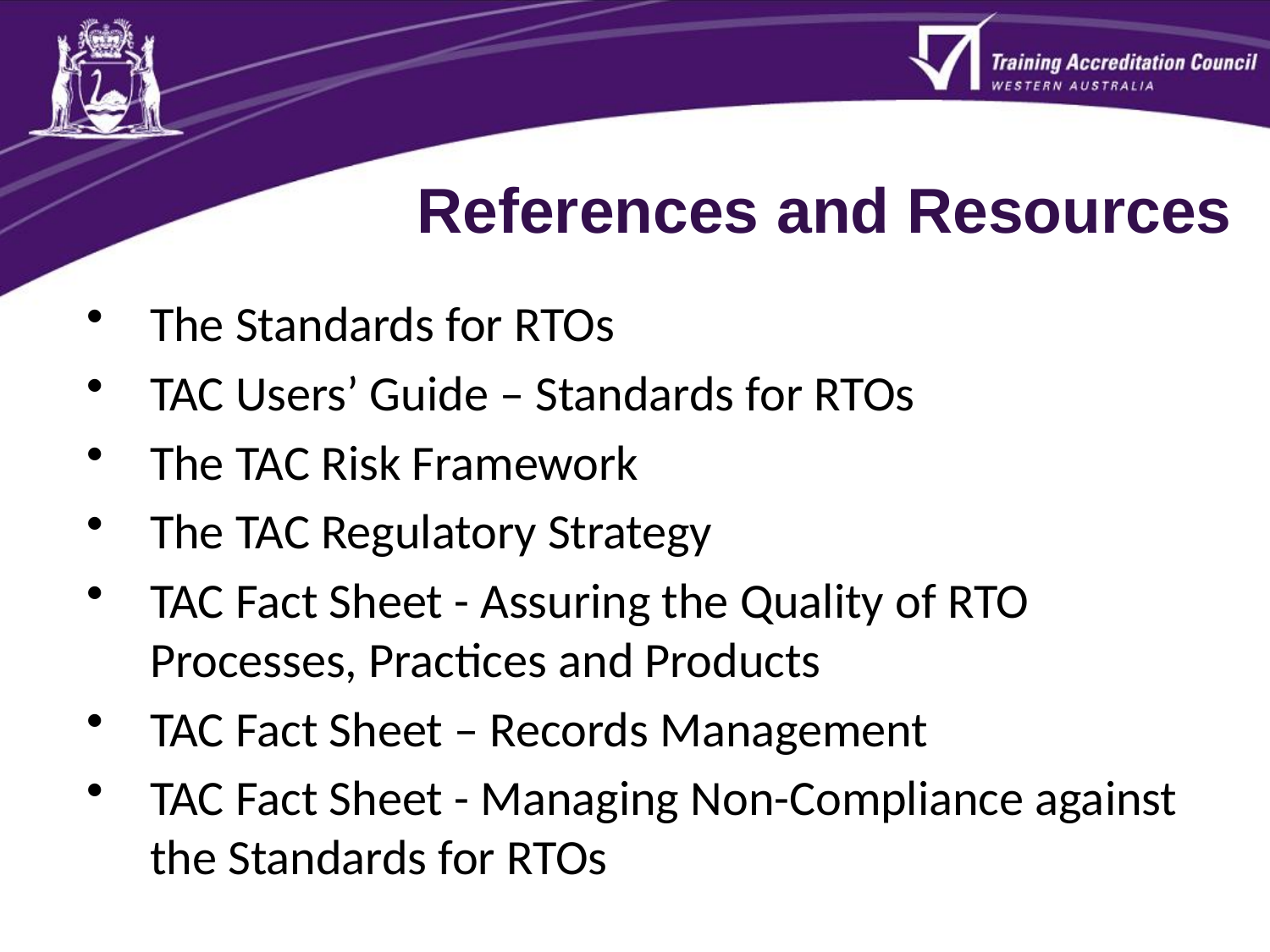

# References and Resources
The Standards for RTOs
TAC Users’ Guide – Standards for RTOs
The TAC Risk Framework
The TAC Regulatory Strategy
TAC Fact Sheet - Assuring the Quality of RTO Processes, Practices and Products
TAC Fact Sheet – Records Management
TAC Fact Sheet - Managing Non-Compliance against the Standards for RTOs